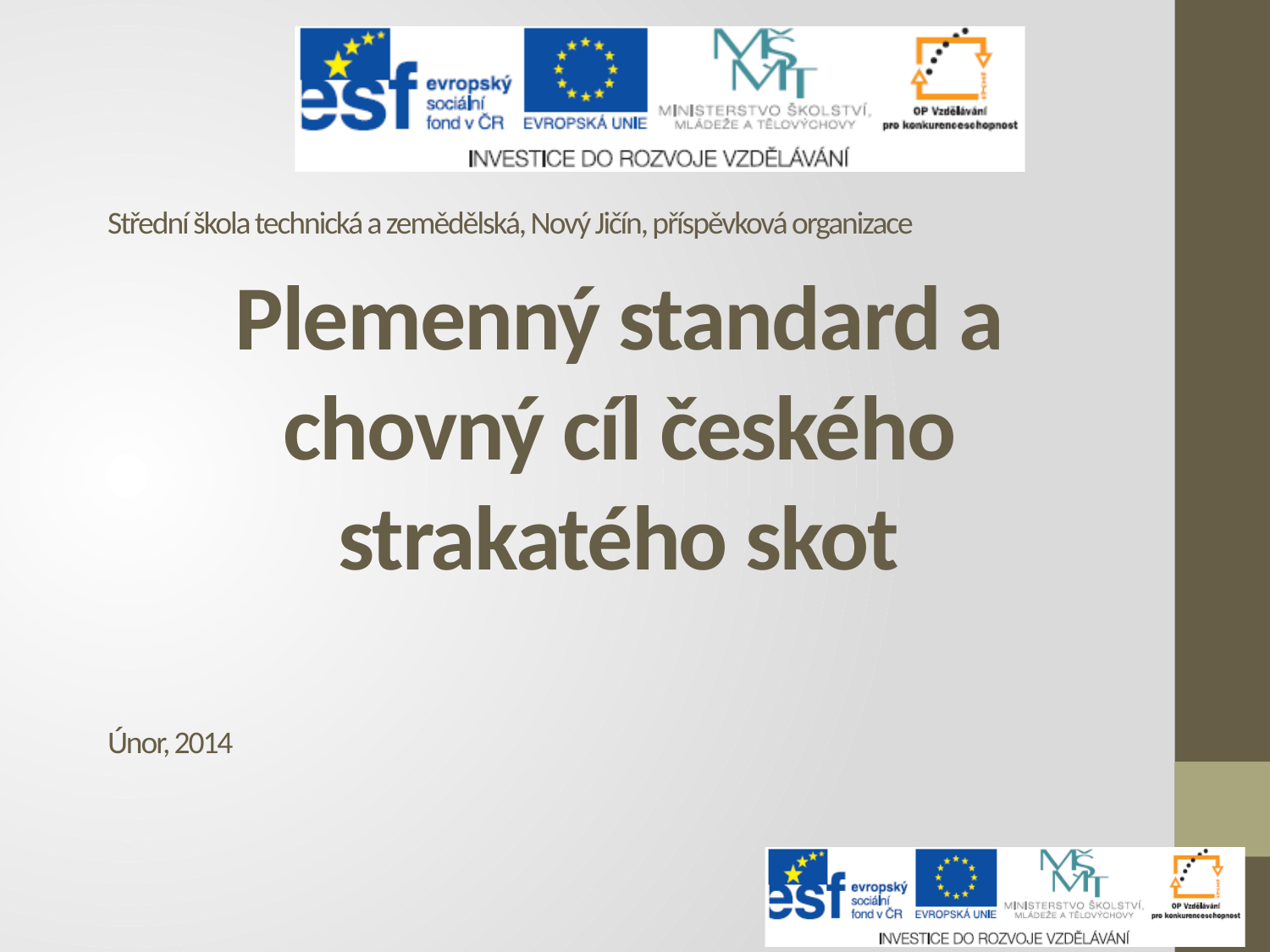

Střední škola technická a zemědělská, Nový Jičín, příspěvková organizace
# Plemenný standard a chovný cíl českého strakatého skot
Únor, 2014